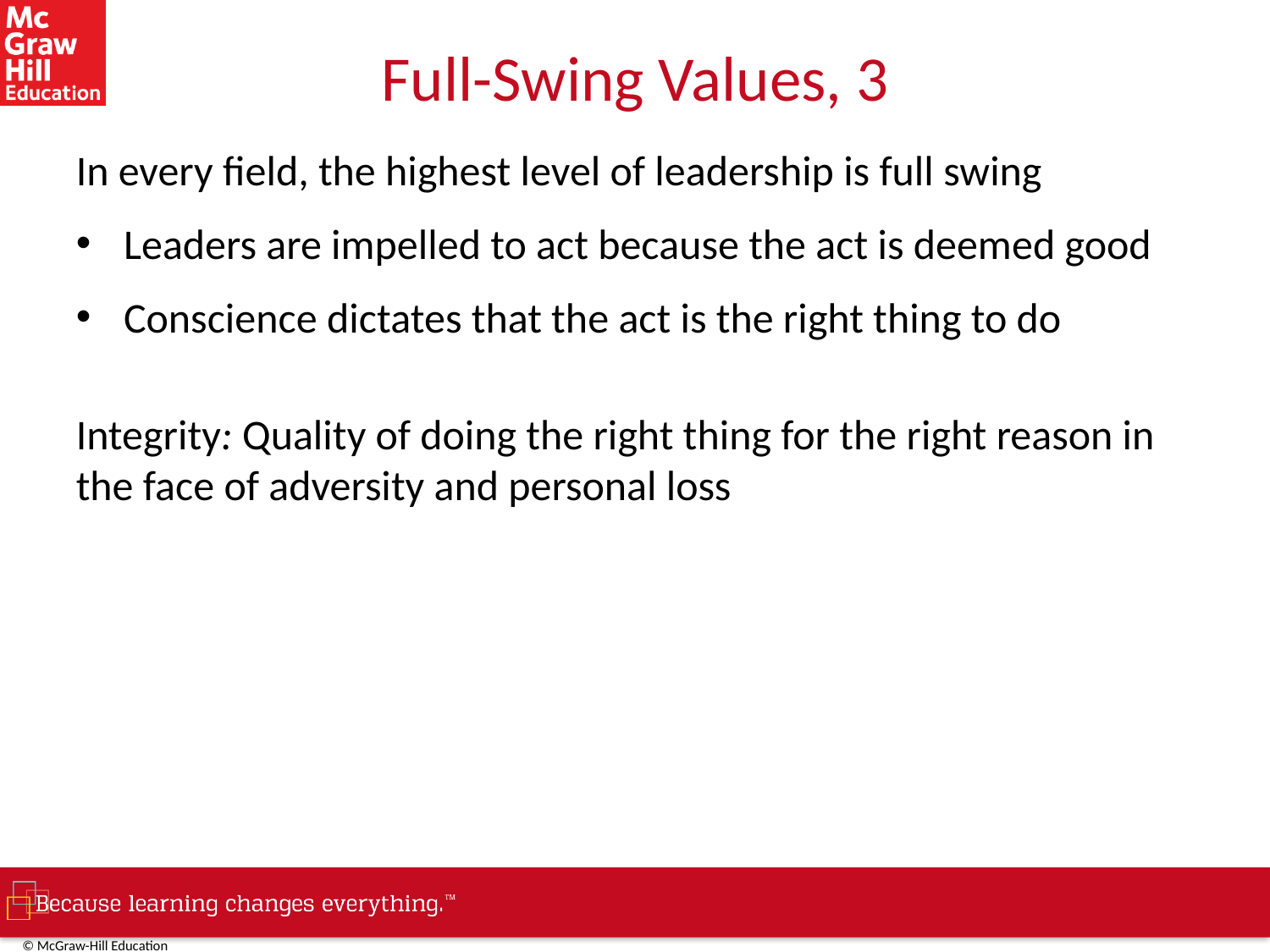

# Full-Swing Values, 3
In every field, the highest level of leadership is full swing
Leaders are impelled to act because the act is deemed good
Conscience dictates that the act is the right thing to do

Integrity: Quality of doing the right thing for the right reason in the face of adversity and personal loss